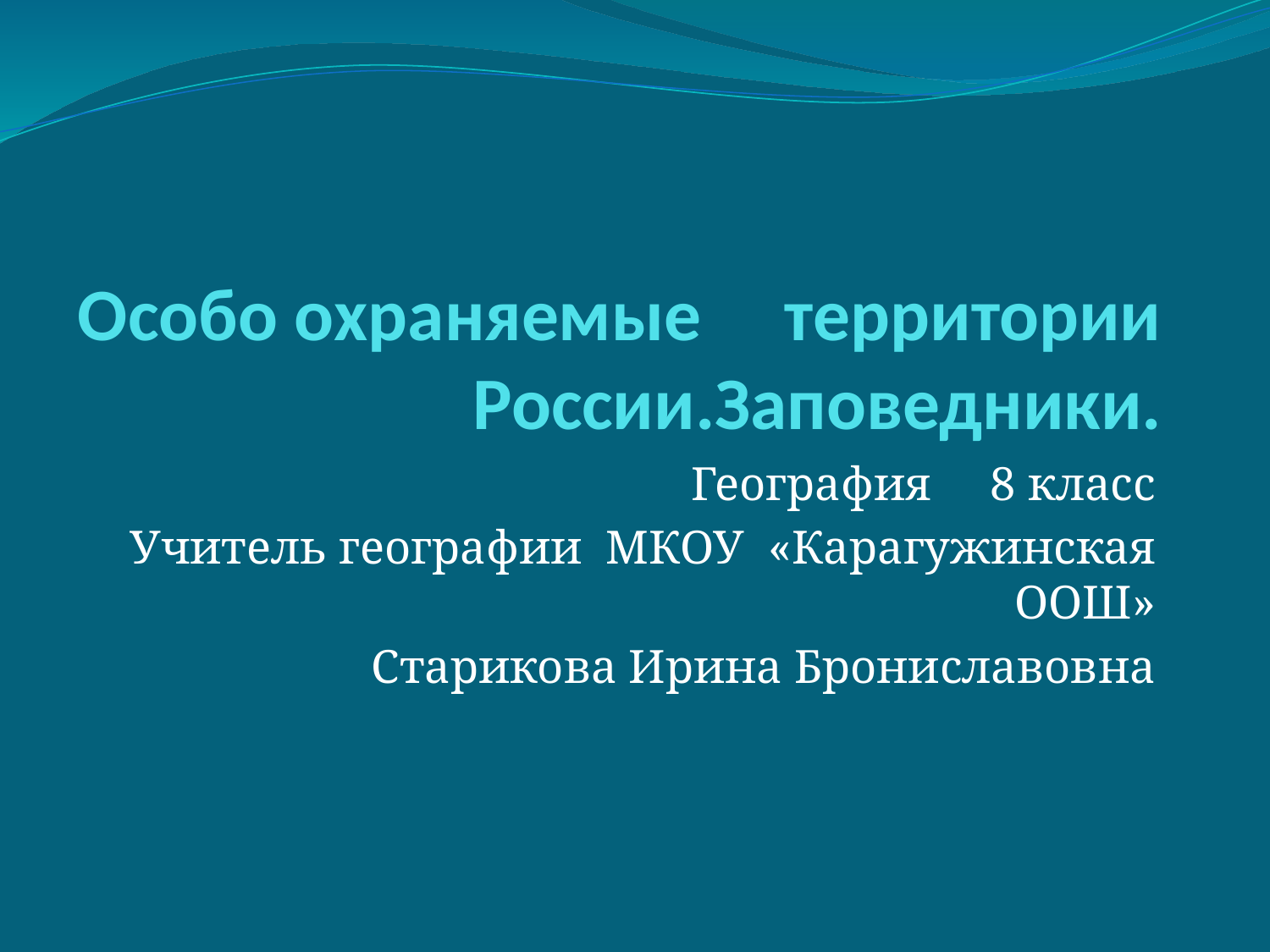

# Особо охраняемые     территории России.Заповедники.
География     8 класс
Учитель географии  МКОУ  «Карагужинская ООШ»
Старикова Ирина Брониславовна